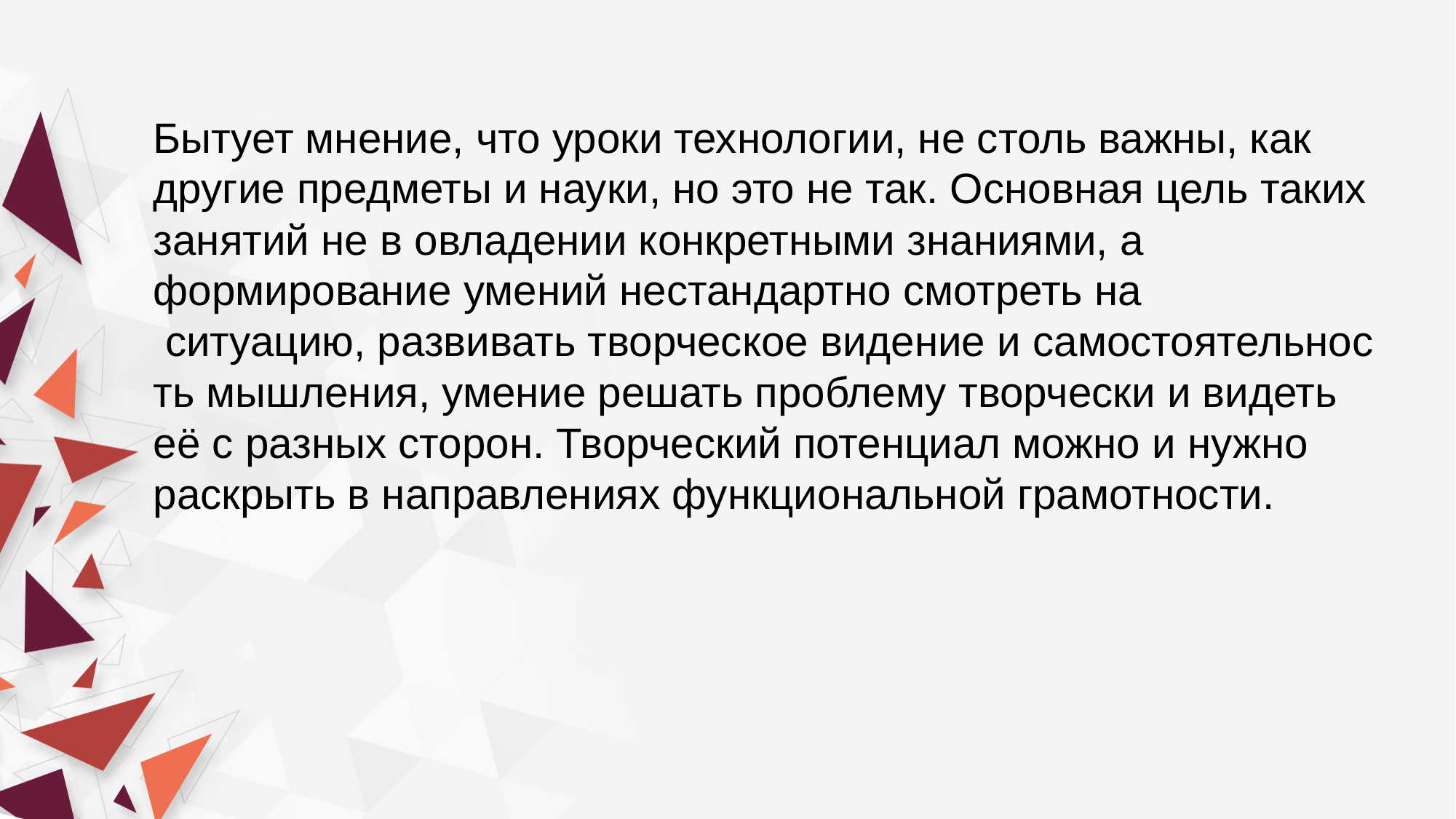

Бытует мнение, что уроки технологии, не столь важны, как другие предметы и науки, но это не так. Основная цель таких занятий не в овладении конкретными знаниями, а формирование умений нестандартно смотреть на  ситуацию, развивать творческое видение и самостоятельность мышления, умение решать проблему творчески и видеть её с разных сторон. Творческий потенциал можно и нужно раскрыть в направлениях функциональной грамотности.